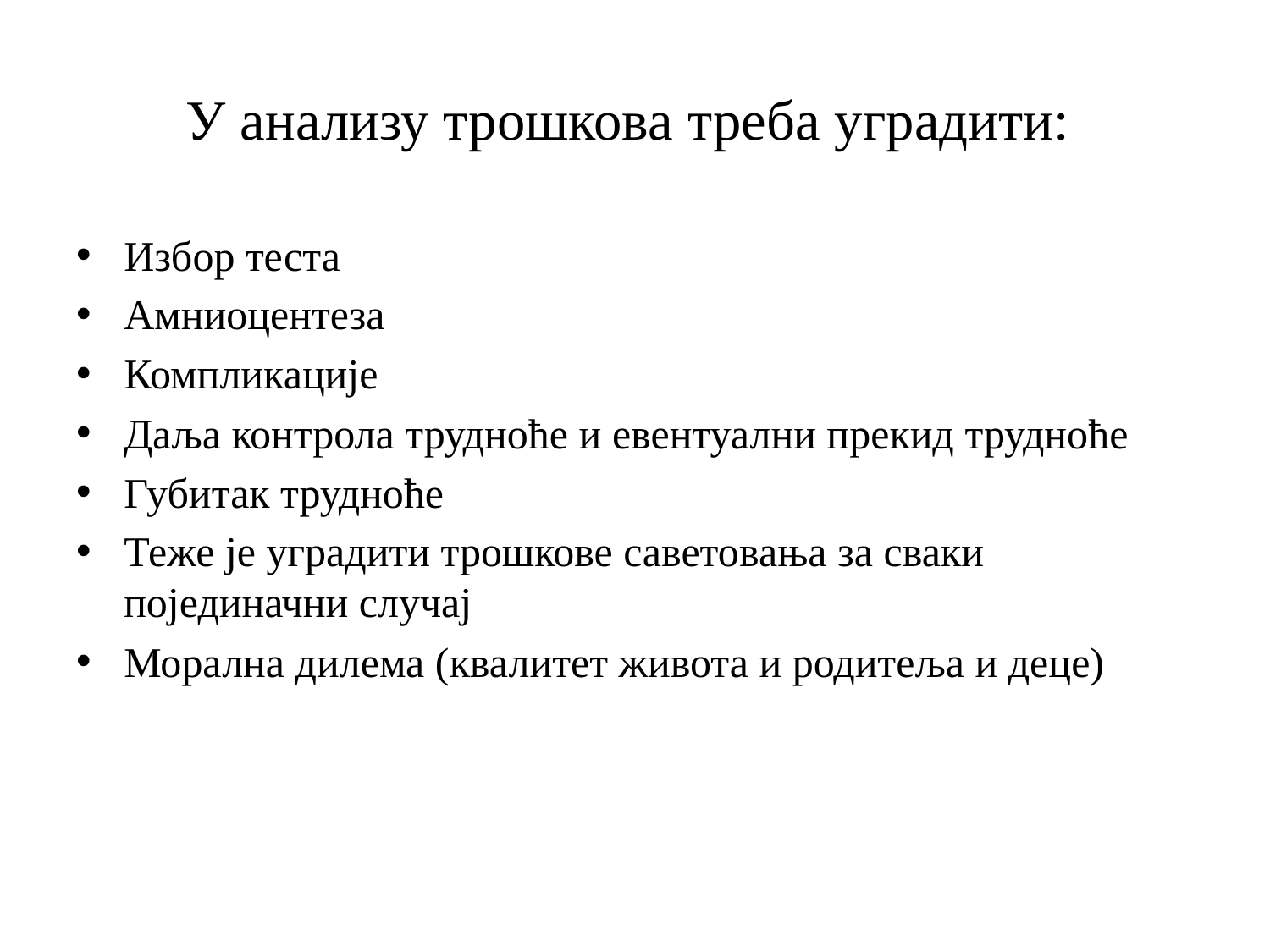

# У анализу трошкова треба уградити:
Избор теста
Амниоцентеза
Компликације
Даља контрола трудноће и евентуални прекид трудноће
Губитак трудноће
Теже је уградити трошкове саветовања за сваки појединачни случај
Морална дилема (квалитет живота и родитеља и деце)